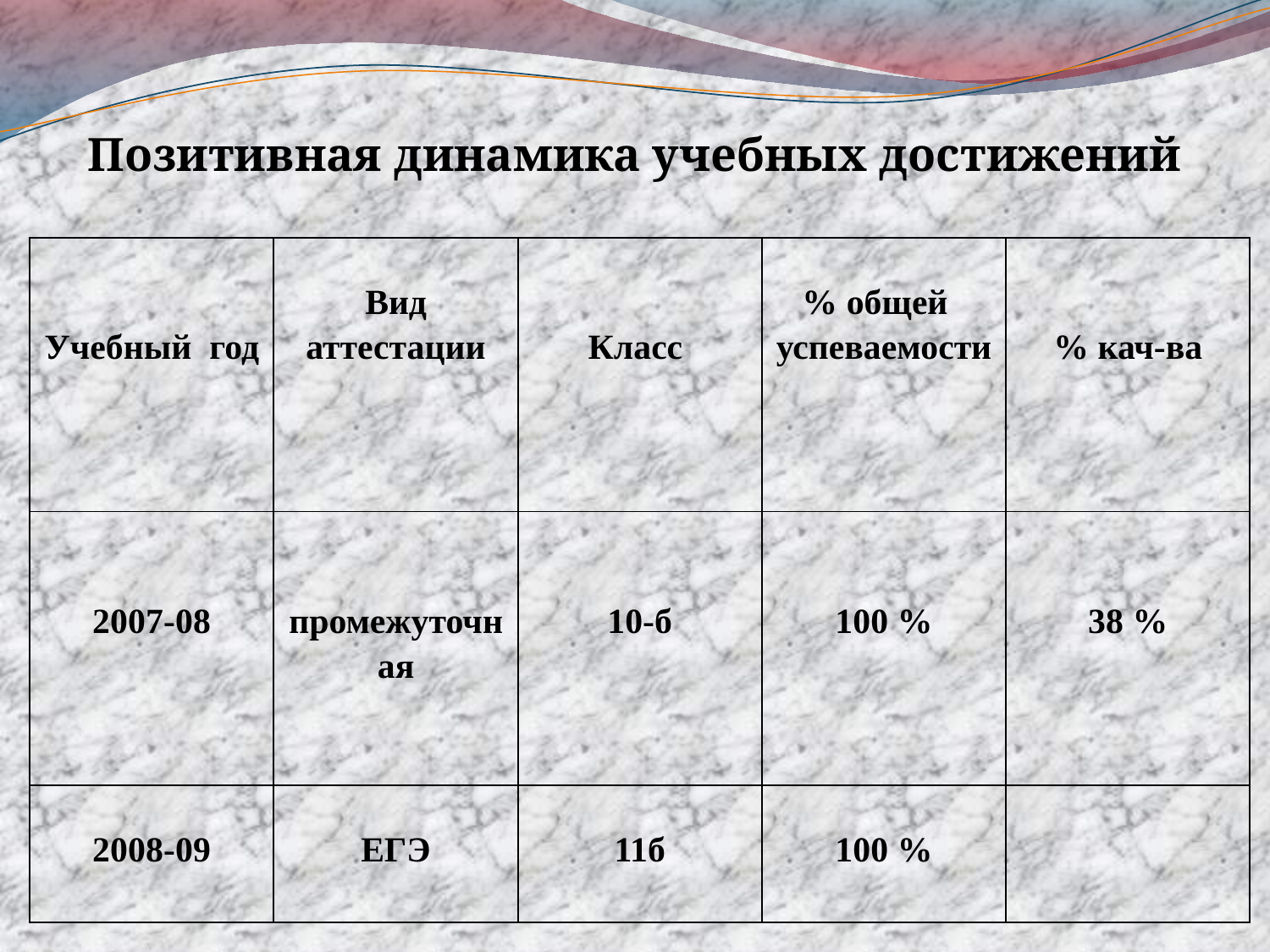

Позитивная динамика учебных достижений

| Учебный год | Вид аттестации | Класс | % общей успеваемости | % кач-ва |
| --- | --- | --- | --- | --- |
| 2007-08 | промежуточная | 10-б | 100 % | 38 % |
| 2008-09 | ЕГЭ | 11б | 100 % |  |